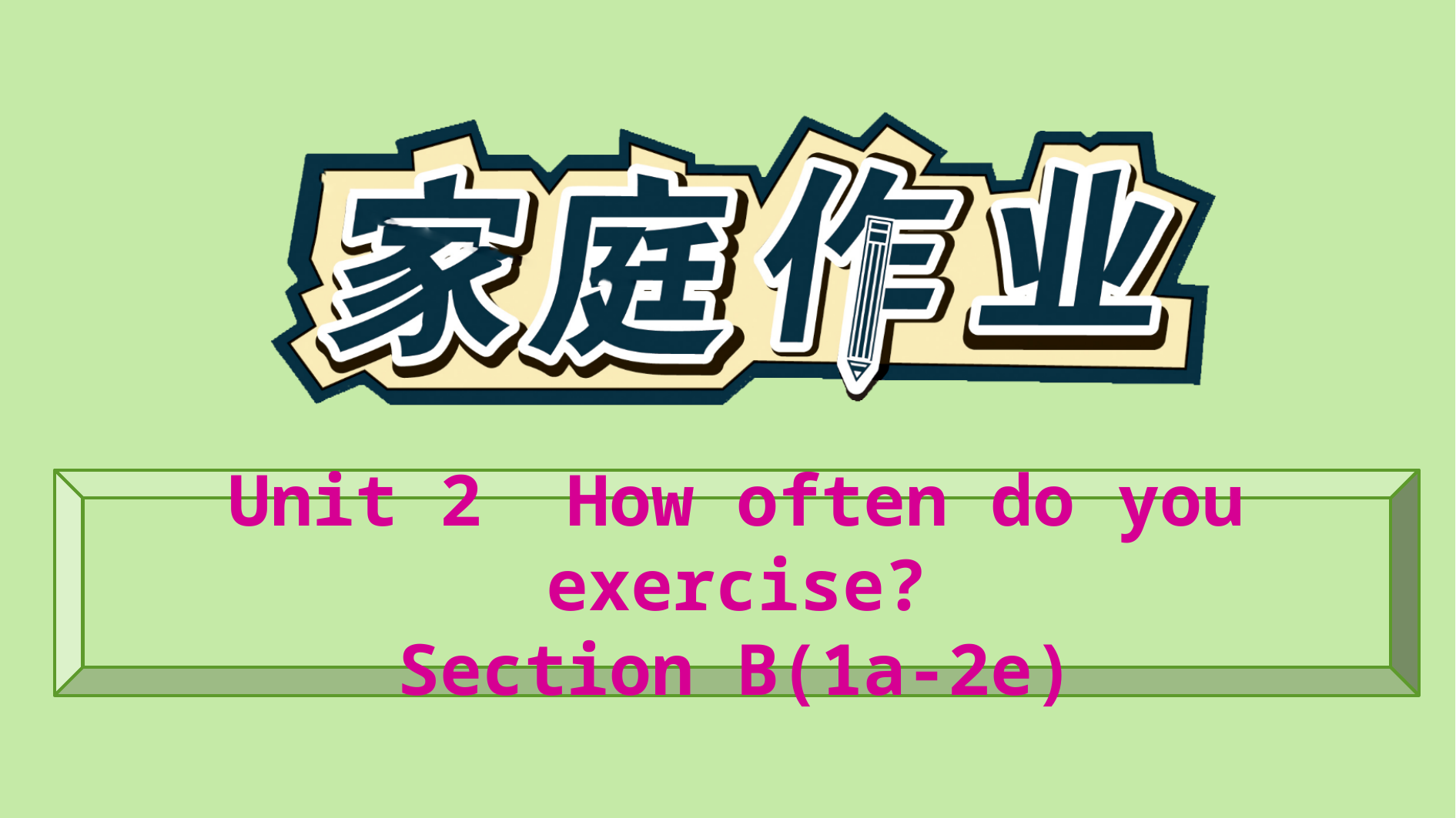

Unit 2  How often do you exercise?
Section B(1a-2e)